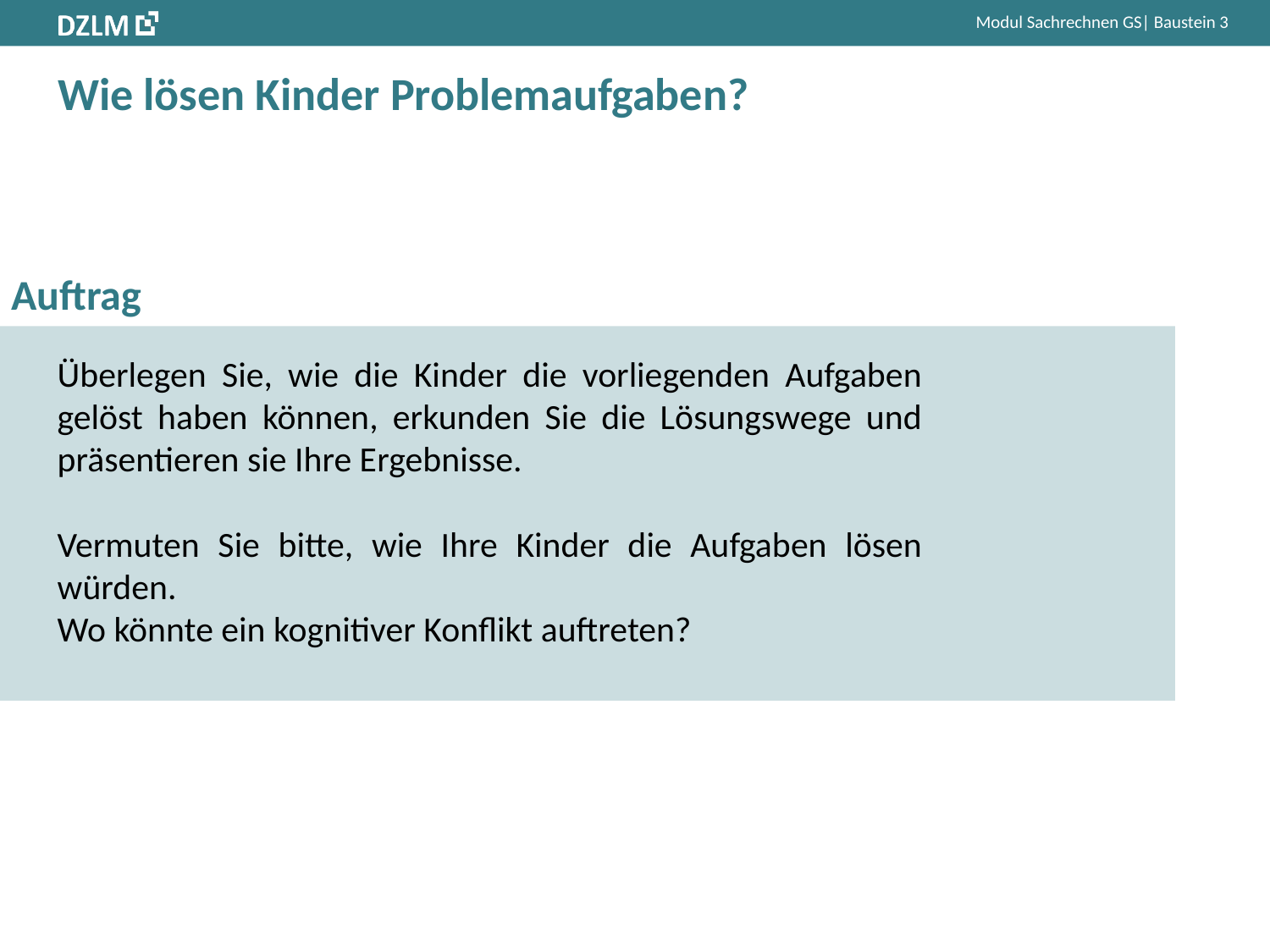

# Wie lösen Kinder Problemaufgaben?
Auftrag

Überlegen Sie, wie die Kinder die vorliegenden Aufgaben gelöst haben können, erkunden Sie die Lösungswege und präsentieren sie Ihre Ergebnisse.

Vermuten Sie bitte, wie Ihre Kinder die Aufgaben lösen würden.
Wo könnte ein kognitiver Konflikt auftreten?